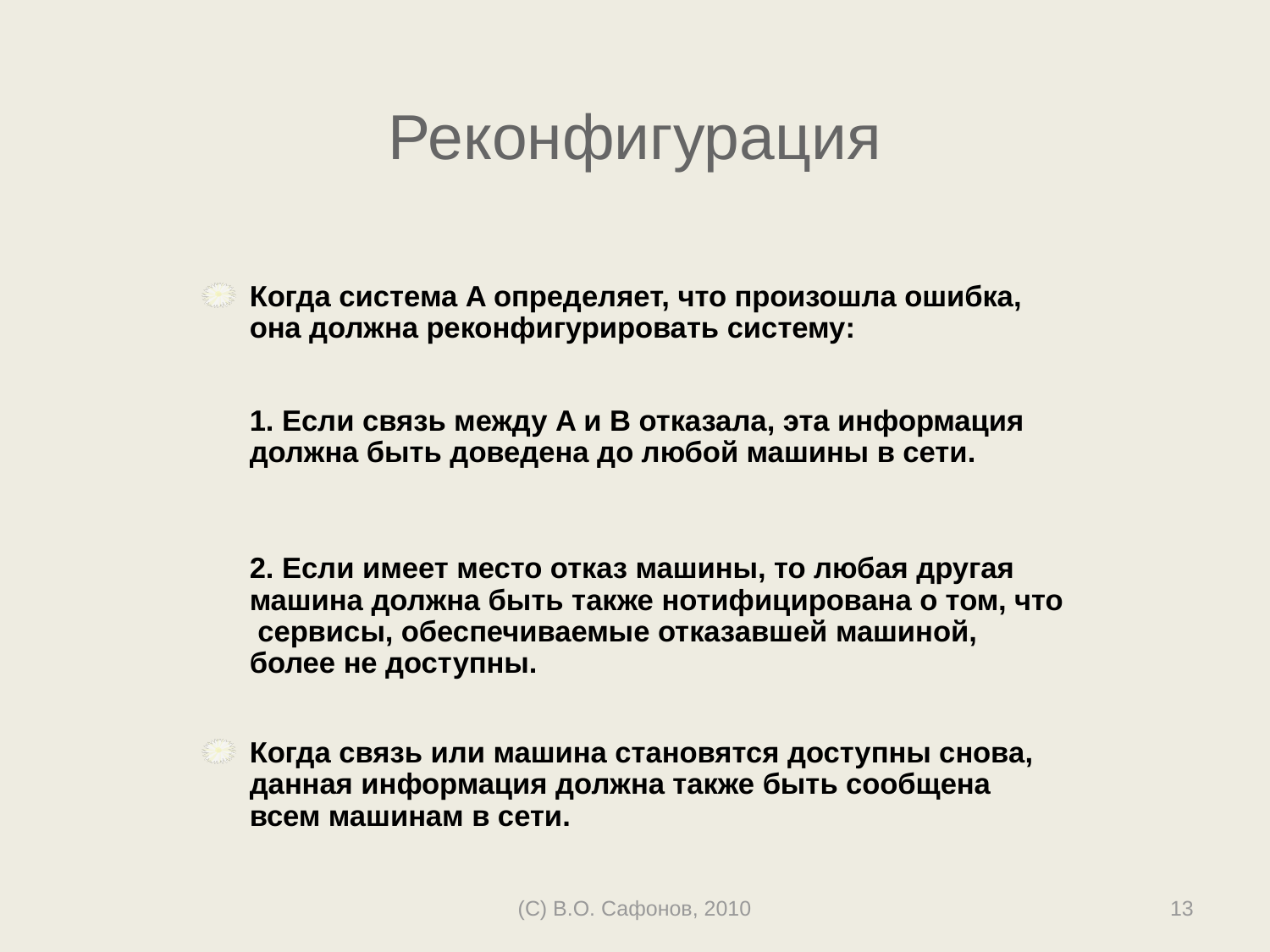

# Реконфигурация
Когда система A определяет, что произошла ошибка, она должна реконфигурировать систему:
	1. Если связь между A и B отказала, эта информация должна быть доведена до любой машины в сети.

	2. Если имеет место отказ машины, то любая другая машина должна быть также нотифицирована о том, что  сервисы, обеспечиваемые отказавшей машиной,  более не доступны.
Когда связь или машина становятся доступны снова, данная информация должна также быть сообщена всем машинам в сети.
(C) В.О. Сафонов, 2010
13